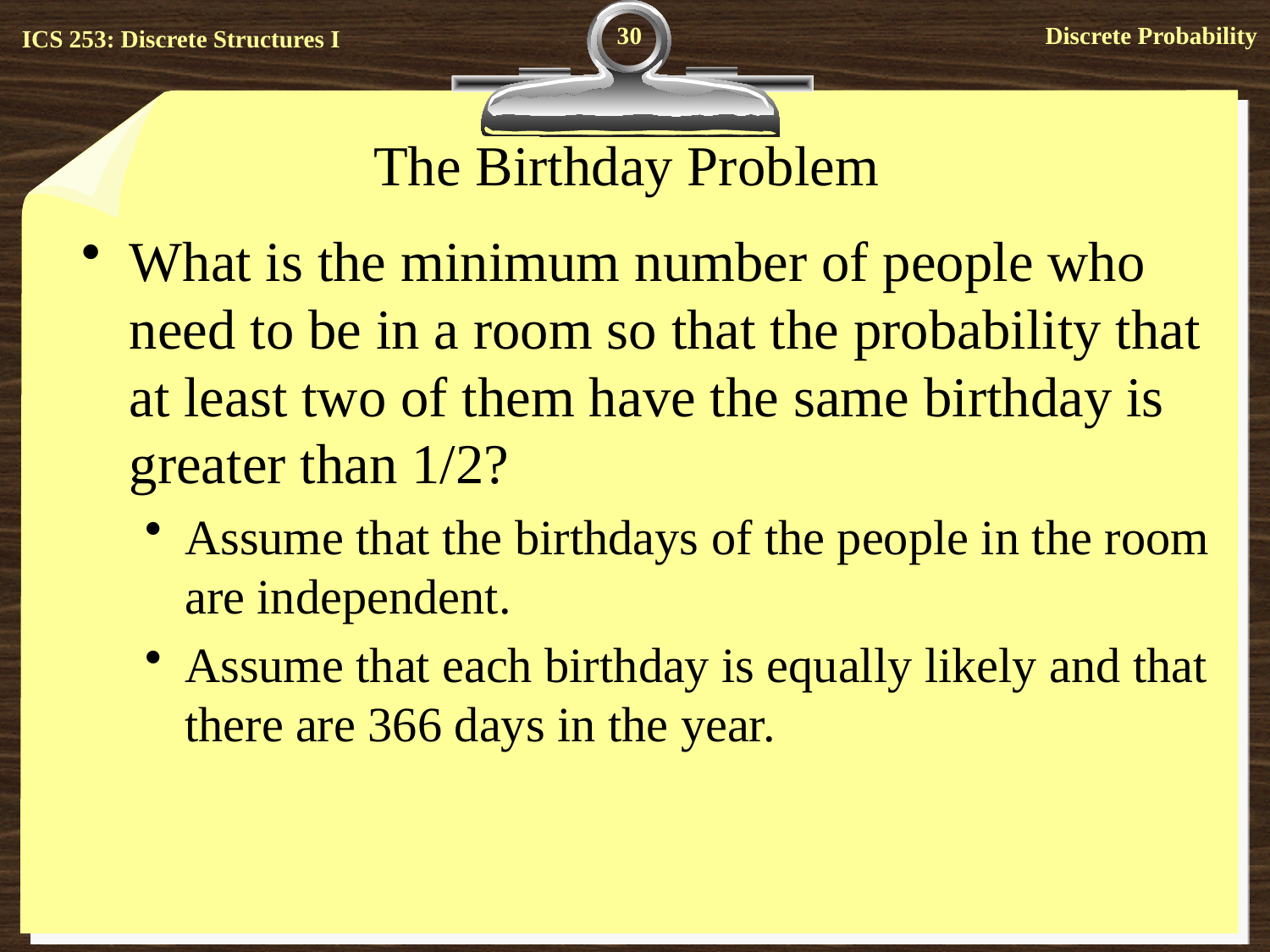

30
# The Birthday Problem
What is the minimum number of people who need to be in a room so that the probability that at least two of them have the same birthday is greater than 1/2?
Assume that the birthdays of the people in the room are independent.
Assume that each birthday is equally likely and that there are 366 days in the year.